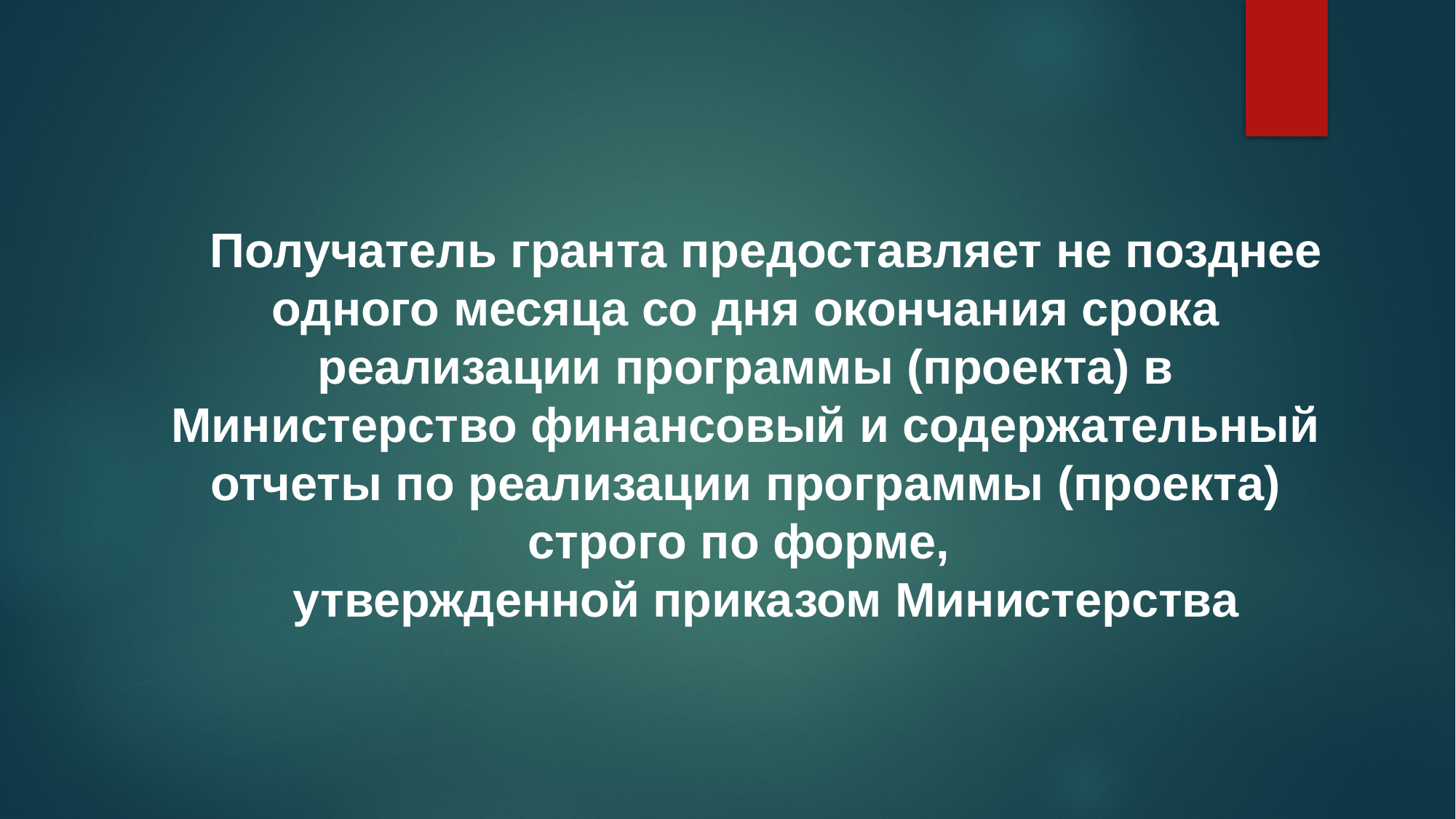

Получатель гранта предоставляет не позднее одного месяца со дня окончания срока реализации программы (проекта) в Министерство финансовый и содержательный отчеты по реализации программы (проекта) строго по форме,
утвержденной приказом Министерства